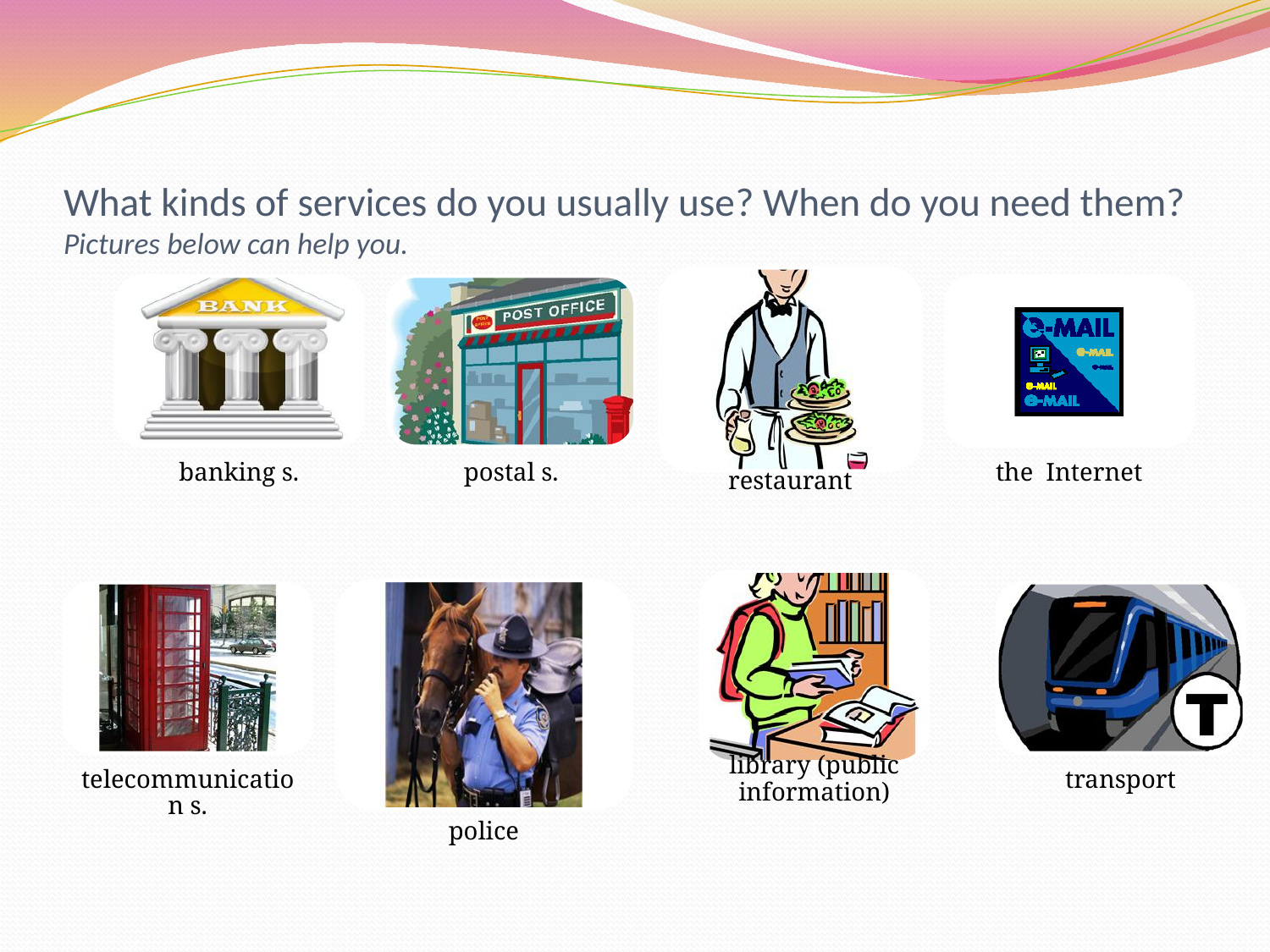

# What kinds of services do you usually use? When do you need them? Pictures below can help you.
banking s.
postal s.
restaurant
the  Internet
telecommunication s.
police
library (public information)
transport